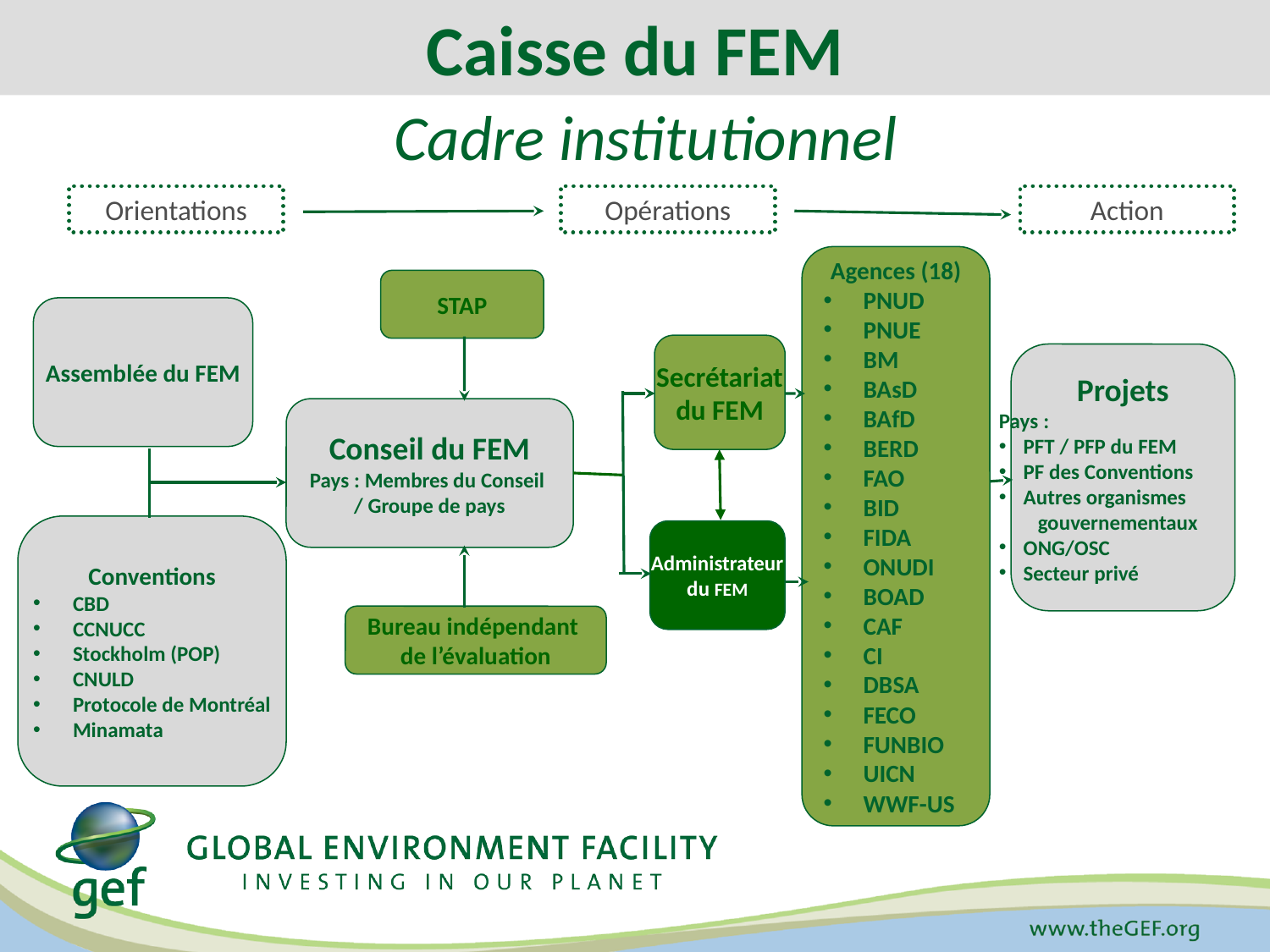

Caisse du FEM
# Cadre institutionnel
Orientations
Opérations
Action

Agences (18)
PNUD
PNUE
BM
BAsD
BAfD
BERD
FAO
BID
FIDA
ONUDI
BOAD
CAF
CI
DBSA
FECO
FUNBIO
UICN
WWF-US
STAP
Assemblée du FEM
Secrétariat
du FEM

Projets
Pays :
PFT / PFP du FEM
PF des Conventions
Autres organismes
        gouvernementaux
ONG/OSC
Secteur privé

Conseil du FEM
Pays : Membres du Conseil
/ Groupe de pays

Conventions
CBD
CCNUCC
Stockholm (POP)
CNULD
Protocole de Montréal
Minamata
Administrateur
du FEM

Bureau indépendant
de l’évaluation